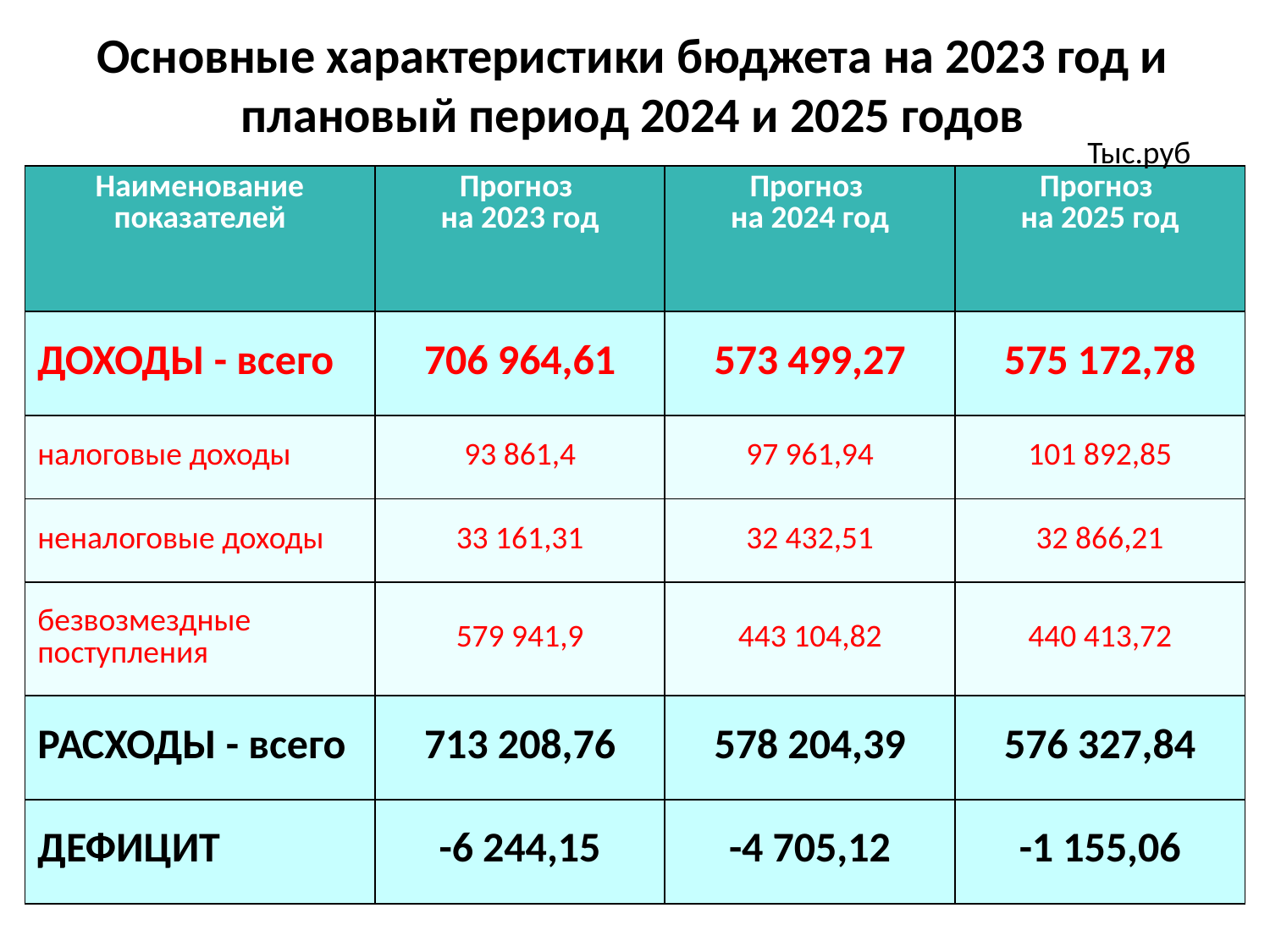

# Основные характеристики бюджета на 2023 год и плановый период 2024 и 2025 годов
Тыс.руб
| Наименование показателей | Прогноз на 2023 год | Прогноз на 2024 год | Прогноз на 2025 год |
| --- | --- | --- | --- |
| ДОХОДЫ - всего | 706 964,61 | 573 499,27 | 575 172,78 |
| налоговые доходы | 93 861,4 | 97 961,94 | 101 892,85 |
| неналоговые доходы | 33 161,31 | 32 432,51 | 32 866,21 |
| безвозмездные поступления | 579 941,9 | 443 104,82 | 440 413,72 |
| РАСХОДЫ - всего | 713 208,76 | 578 204,39 | 576 327,84 |
| ДЕФИЦИТ | -6 244,15 | -4 705,12 | -1 155,06 |